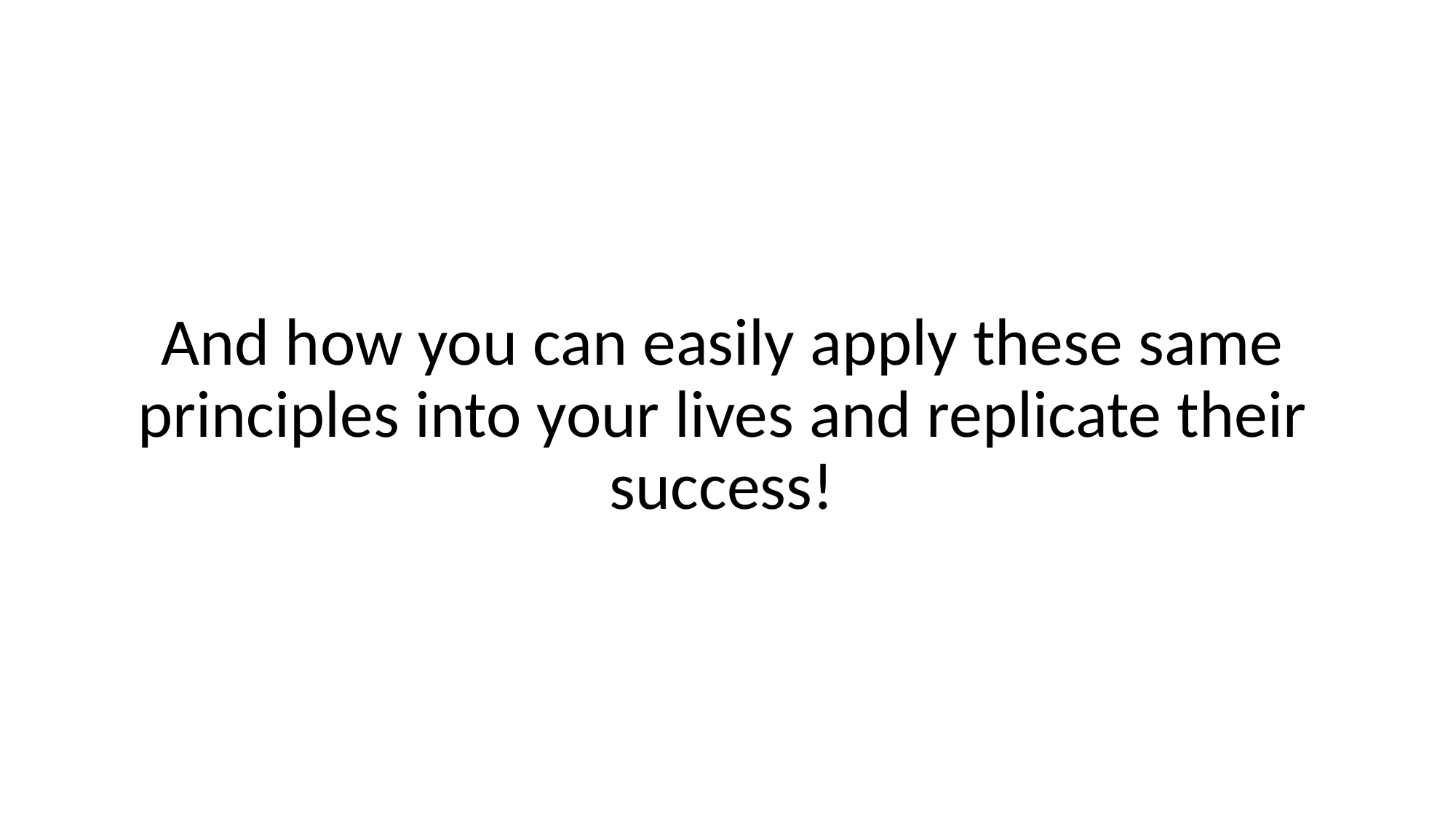

And how you can easily apply these same principles into your lives and replicate their success!